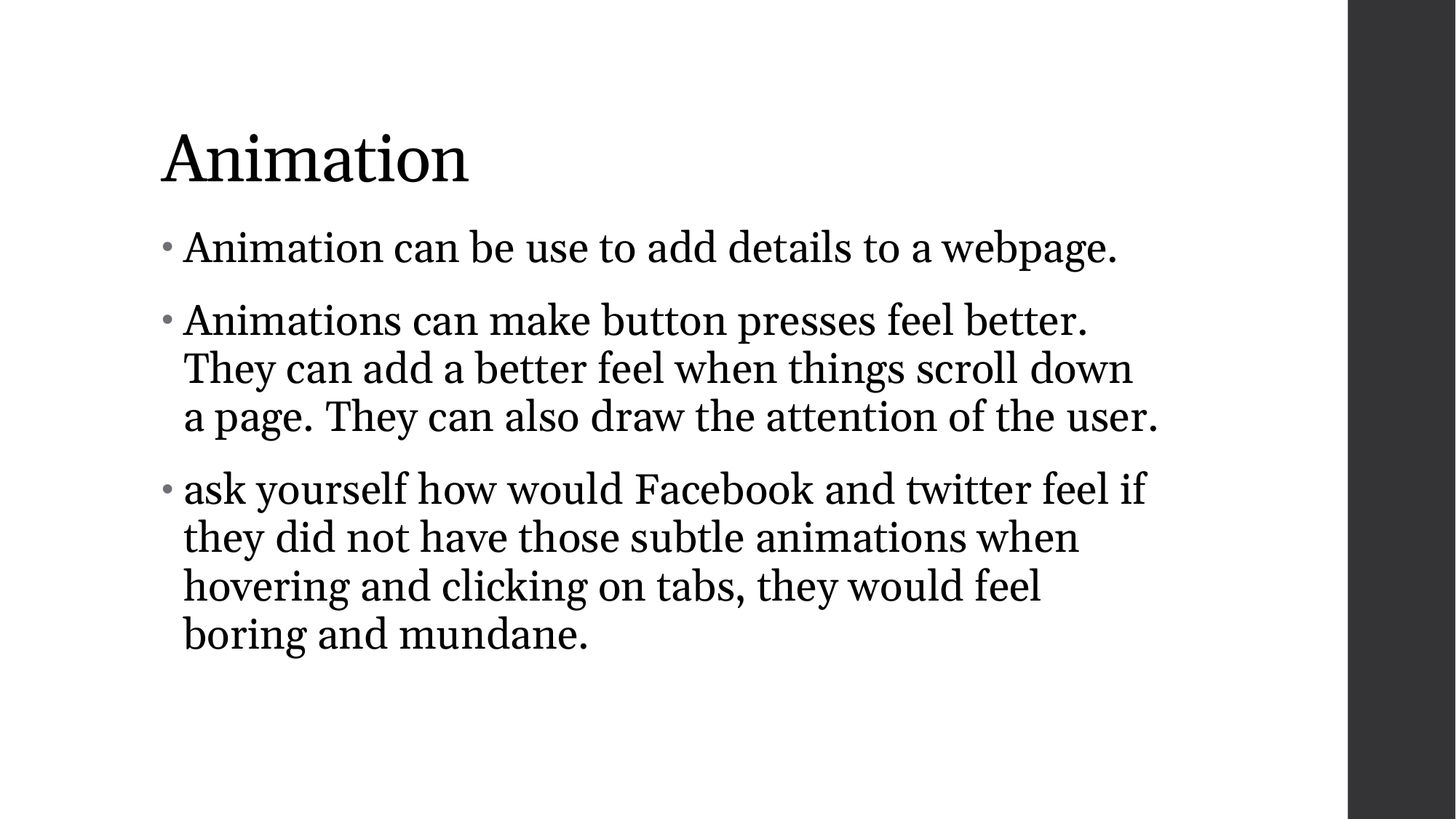

# Animation
Animation can be use to add details to a webpage.
Animations can make button presses feel better. They can add a better feel when things scroll down a page. They can also draw the attention of the user.
ask yourself how would Facebook and twitter feel if they did not have those subtle animations when hovering and clicking on tabs, they would feel boring and mundane.